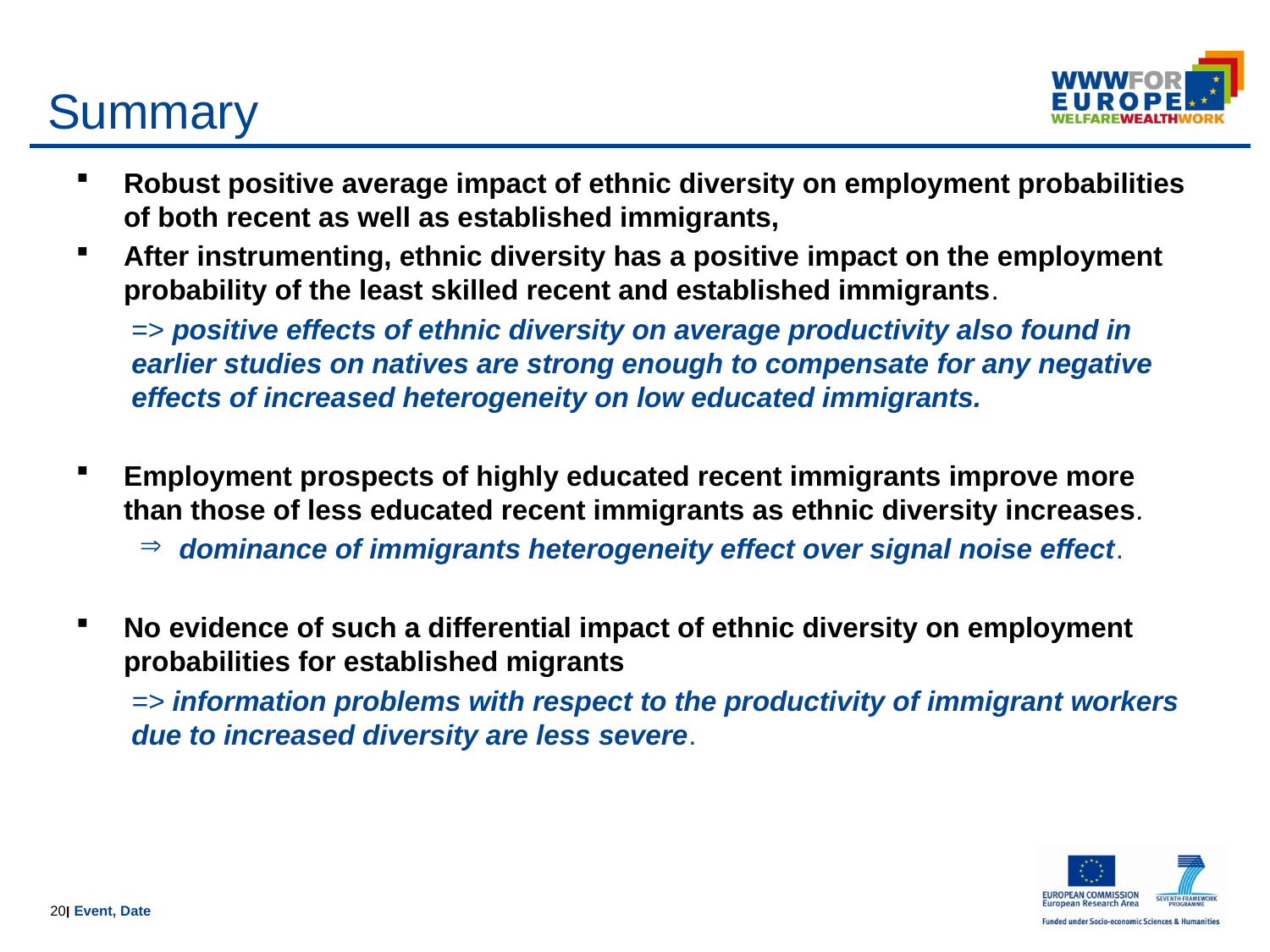

# Summary
Robust positive average impact of ethnic diversity on employment probabilities of both recent as well as established immigrants,
After instrumenting, ethnic diversity has a positive impact on the employment probability of the least skilled recent and established immigrants.
=> positive effects of ethnic diversity on average productivity also found in earlier studies on natives are strong enough to compensate for any negative effects of increased heterogeneity on low educated immigrants.

Employment prospects of highly educated recent immigrants improve more than those of less educated recent immigrants as ethnic diversity increases.
dominance of immigrants heterogeneity effect over signal noise effect.

No evidence of such a differential impact of ethnic diversity on employment probabilities for established migrants
=> information problems with respect to the productivity of immigrant workers due to increased diversity are less severe.